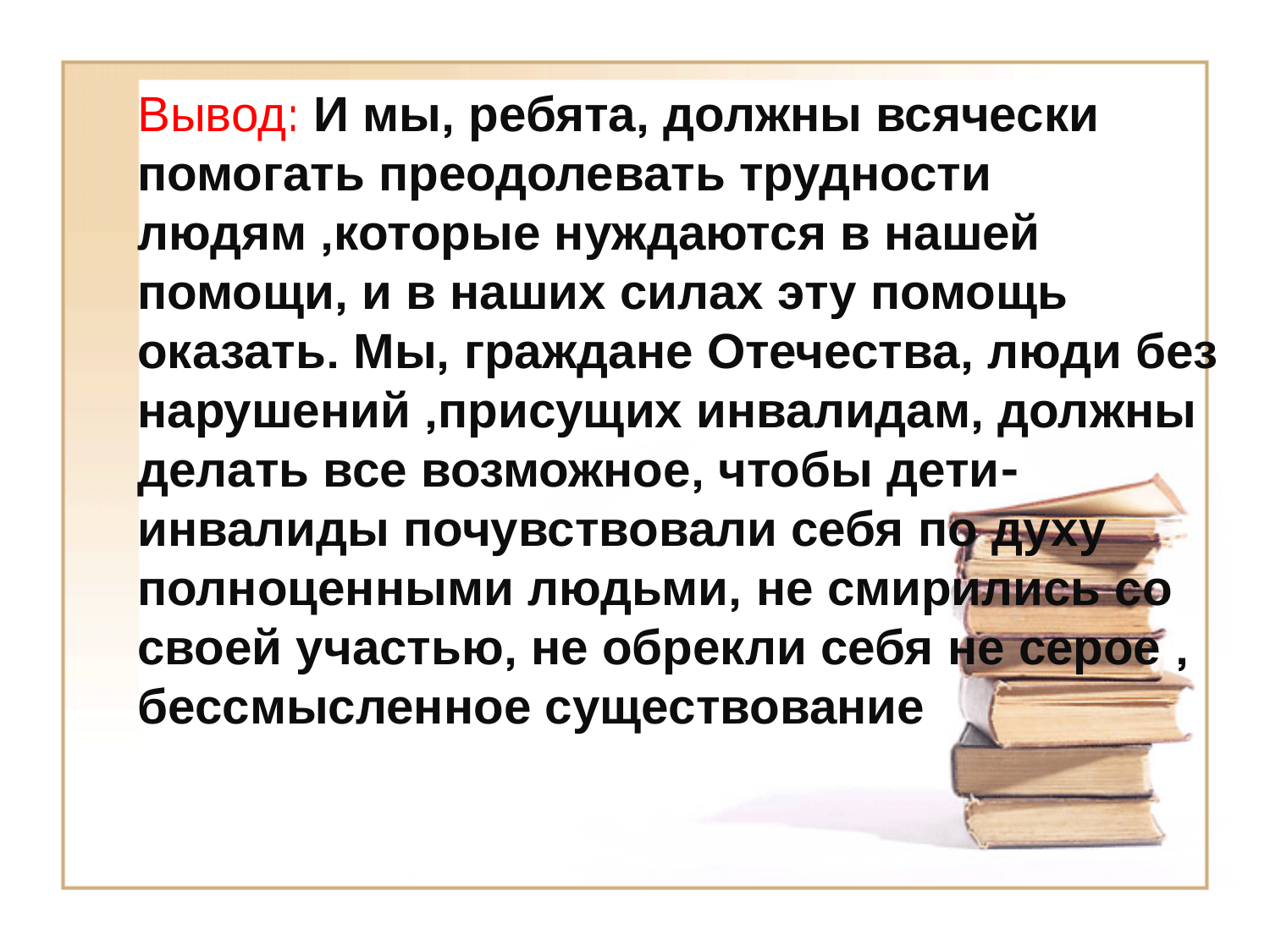

Вывод: И мы, ребята, должны всячески помогать преодолевать трудности людям ,которые нуждаются в нашей помощи, и в наших силах эту помощь оказать. Мы, граждане Отечества, люди без нарушений ,присущих инвалидам, должны делать все возможное, чтобы дети-инвалиды почувствовали себя по духу полноценными людьми, не смирились со своей участью, не обрекли себя не серое , бессмысленное существование